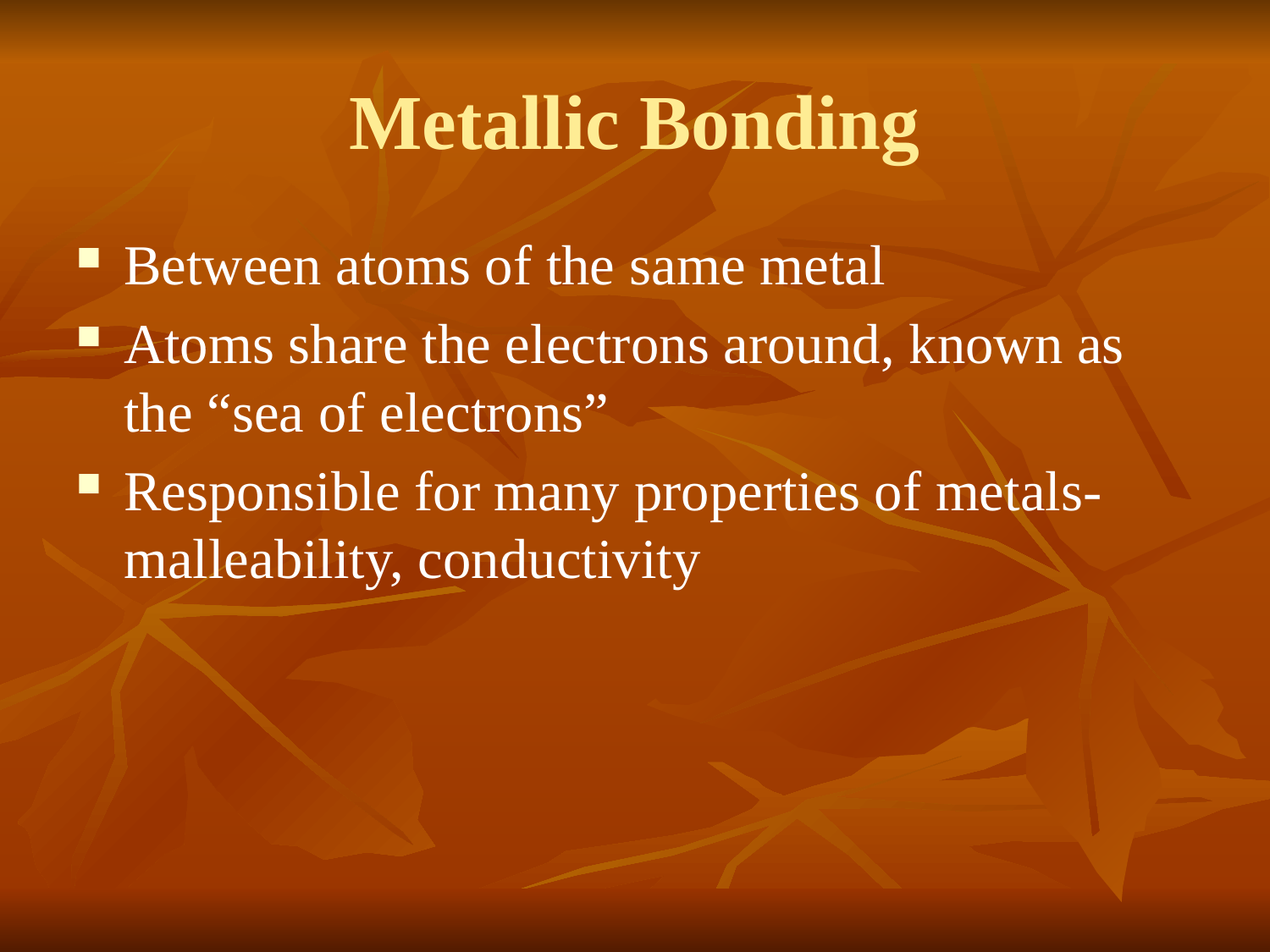

# Metallic Bonding
Between atoms of the same metal
Atoms share the electrons around, known as the “sea of electrons”
Responsible for many properties of metals- malleability, conductivity